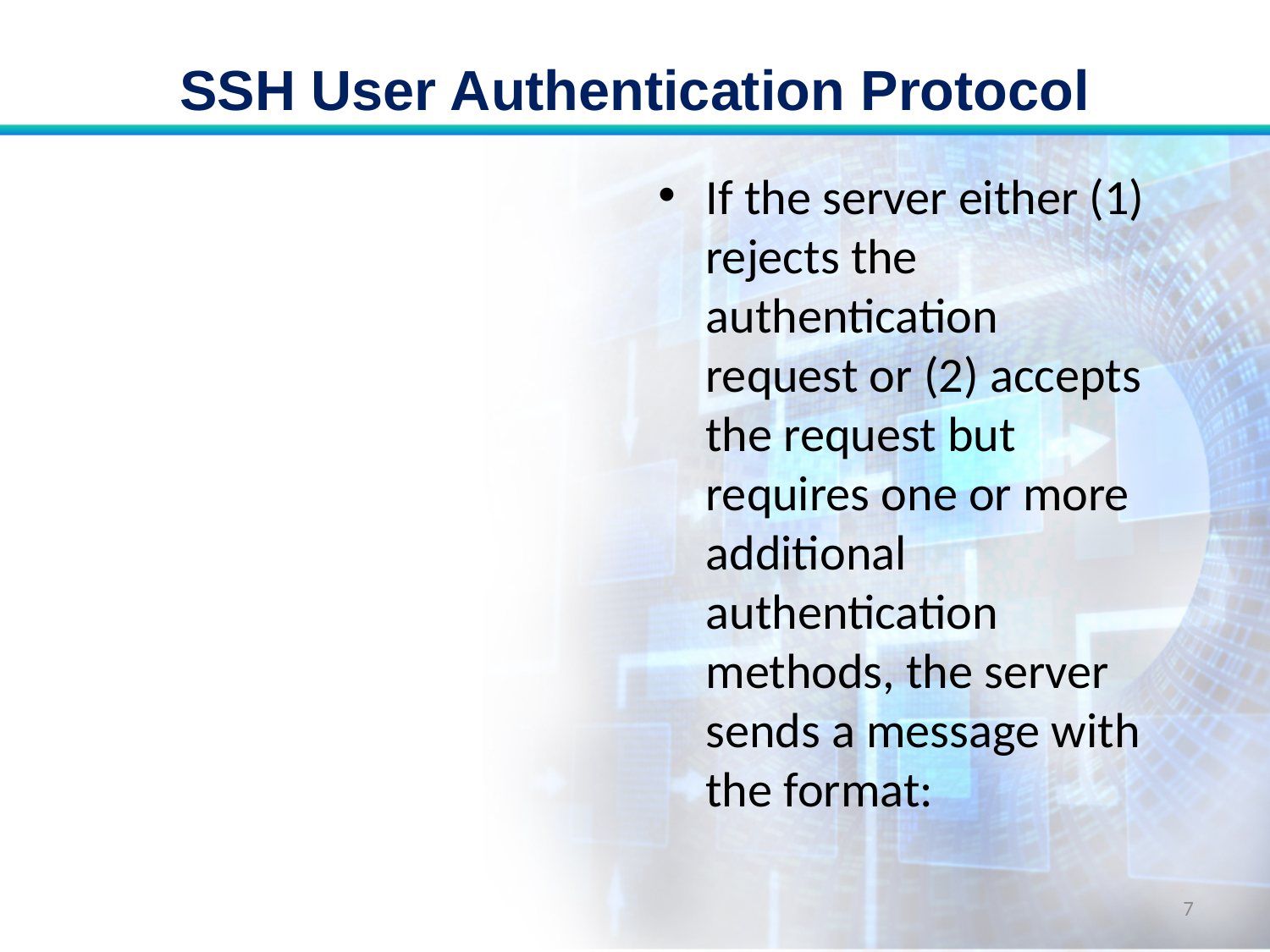

# SSH User Authentication Protocol
If the server either (1) rejects the authentication request or (2) accepts the request but requires one or more additional authentication methods, the server sends a message with the format:
7